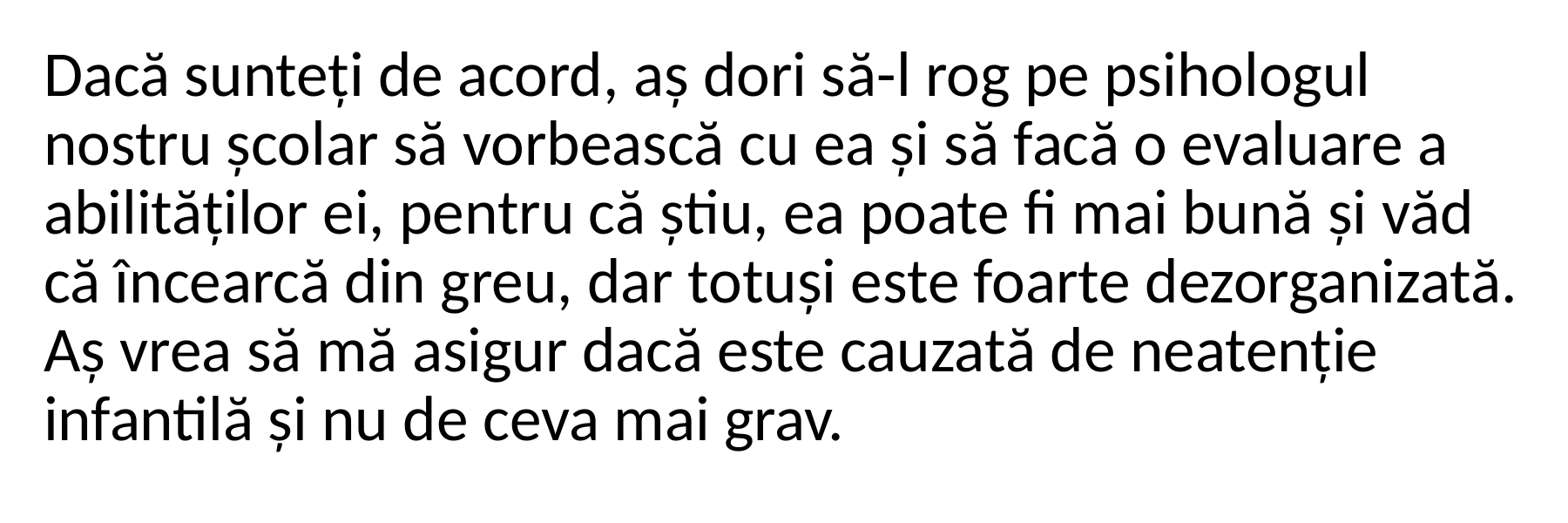

Dacă sunteți de acord, aș dori să-l rog pe psihologul nostru școlar să vorbească cu ea și să facă o evaluare a abilităților ei, pentru că știu, ea poate fi mai bună și văd că încearcă din greu, dar totuși este foarte dezorganizată. Aș vrea să mă asigur dacă este cauzată de neatenție infantilă și nu de ceva mai grav.